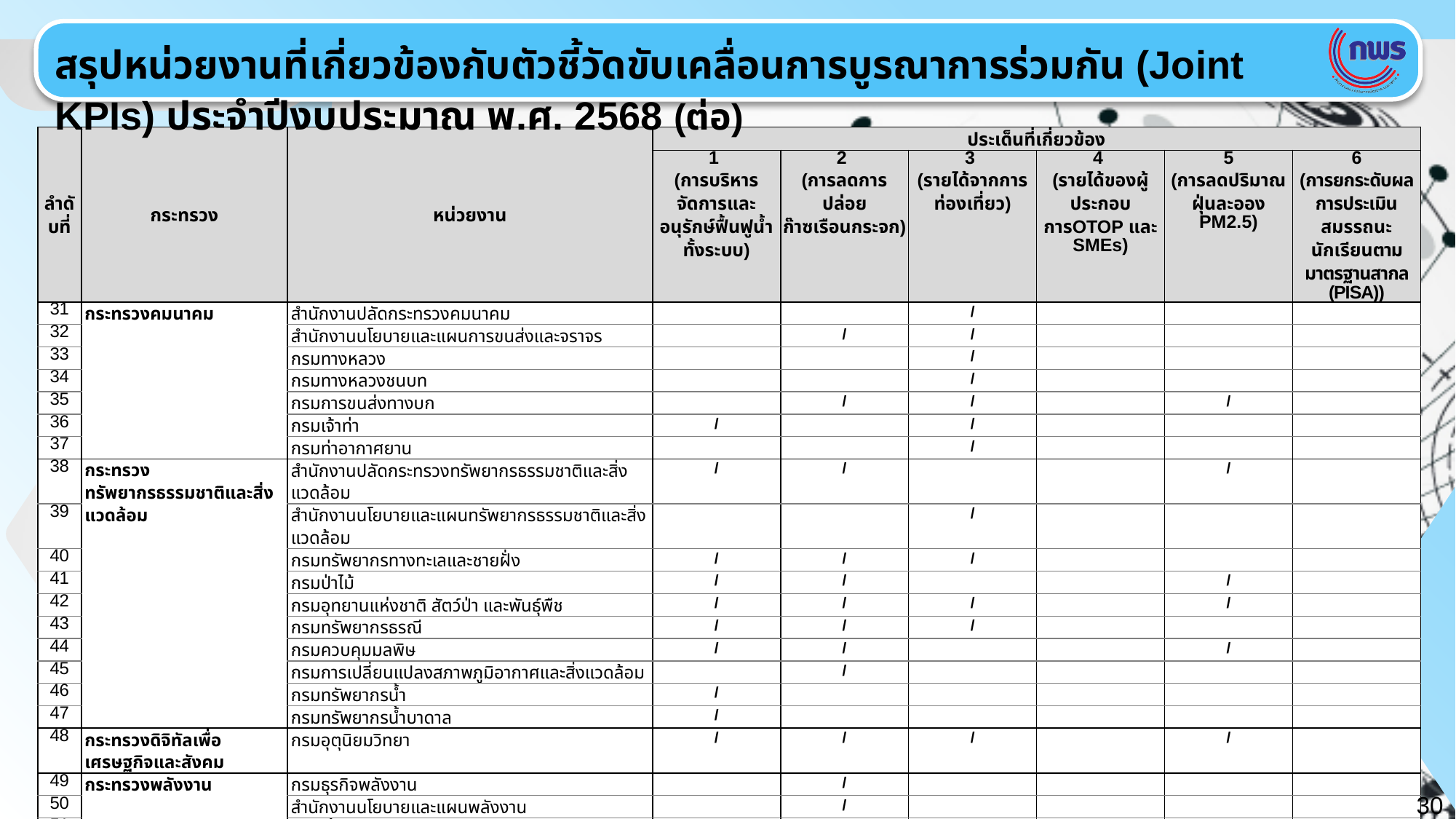

สรุปหน่วยงานที่เกี่ยวข้องกับตัวชี้วัดขับเคลื่อนการบูรณาการร่วมกัน (Joint KPIs) ประจำปีงบประมาณ พ.ศ. 2568 (ต่อ)
| ลำดับที่ | กระทรวง | หน่วยงาน | ประเด็นที่เกี่ยวข้อง |  |  |  |  |  |
| --- | --- | --- | --- | --- | --- | --- | --- | --- |
|  |  |  | 1 (การบริหารจัดการและอนุรักษ์ฟื้นฟูน้ำทั้งระบบ) | 2 (การลดการปล่อย ก๊าซเรือนกระจก) | 3 (รายได้จากการท่องเที่ยว) | 4 (รายได้ของผู้ประกอบการOTOP และ SMEs) | 5 (การลดปริมาณฝุ่นละออง PM2.5) | 6 (การยกระดับผลการประเมินสมรรถนะนักเรียนตามมาตรฐานสากล (PISA)) |
| 31 | กระทรวงคมนาคม | สำนักงานปลัดกระทรวงคมนาคม |  |  | / |  |  |  |
| 32 |  | สำนักงานนโยบายและแผนการขนส่งและจราจร |  | / | / |  |  |  |
| 33 |  | กรมทางหลวง |  |  | / |  |  |  |
| 34 |  | กรมทางหลวงชนบท |  |  | / |  |  |  |
| 35 |  | กรมการขนส่งทางบก |  | / | / |  | / |  |
| 36 |  | กรมเจ้าท่า | / |  | / |  |  |  |
| 37 |  | กรมท่าอากาศยาน |  |  | / |  |  |  |
| 38 | กระทรวงทรัพยากรธรรมชาติและสิ่งแวดล้อม | สำนักงานปลัดกระทรวงทรัพยากรธรรมชาติและสิ่งแวดล้อม | / | / |  |  | / |  |
| 39 |  | สำนักงานนโยบายและแผนทรัพยากรธรรมชาติและสิ่งแวดล้อม |  |  | / |  |  |  |
| 40 |  | กรมทรัพยากรทางทะเลและชายฝั่ง | / | / | / |  |  |  |
| 41 |  | กรมป่าไม้ | / | / |  |  | / |  |
| 42 |  | กรมอุทยานแห่งชาติ สัตว์ป่า และพันธุ์พืช | / | / | / |  | / |  |
| 43 |  | กรมทรัพยากรธรณี | / | / | / |  |  |  |
| 44 |  | กรมควบคุมมลพิษ | / | / |  |  | / |  |
| 45 |  | กรมการเปลี่ยนแปลงสภาพภูมิอากาศและสิ่งแวดล้อม |  | / |  |  |  |  |
| 46 |  | กรมทรัพยากรน้ำ | / |  |  |  |  |  |
| 47 |  | กรมทรัพยากรน้ำบาดาล | / |  |  |  |  |  |
| 48 | กระทรวงดิจิทัลเพื่อเศรษฐกิจและสังคม | กรมอุตุนิยมวิทยา | / | / | / |  | / |  |
| 49 | กระทรวงพลังงาน | กรมธุรกิจพลังงาน |  | / |  |  |  |  |
| 50 |  | สำนักงานนโยบายและแผนพลังงาน |  | / |  |  |  |  |
| 51 |  | กรมเชื้อเพลิงธรรมชาติ |  | / |  |  |  |  |
| 52 |  | กรมพัฒนาพลังงานทดแทนและอนุรักษ์พลังงาน |  | / |  |  | / |  |
| 53 | กระทรวงพาณิชย์ | สำนักงานปลัดกระทรวงพาณิชย์ |  |  |  | / |  |  |
| 54 |  | กรมการค้าภายใน |  |  |  | / | / |  |
| 55 |  | กรมทรัพย์สินทางปัญญา |  |  | / | / |  |  |
| 56 |  | กรมพัฒนาธุรกิจการค้า |  |  |  | / |  |  |
| 57 |  | กรมเจรจาการค้าระหว่างประเทศ |  |  |  | / | / |  |
| 58 |  | กรมส่งเสริมการค้าระหว่างประเทศ |  |  |  | / |  |  |
| 59 |  | กรมการค้าต่างประเทศ |  |  |  | / | / |  |
30